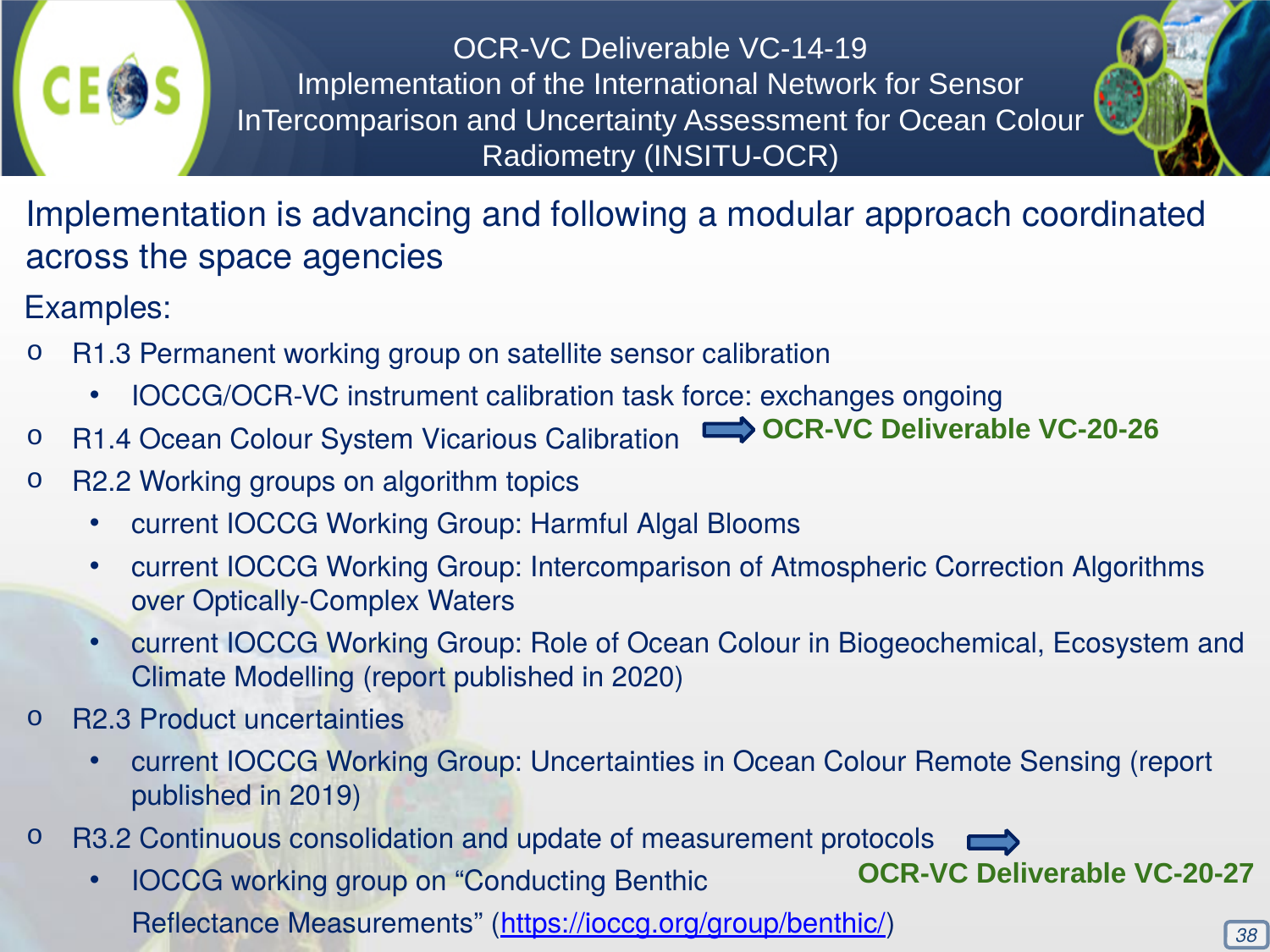

OCR-VC Deliverable VC-14-19
Implementation of the International Network for Sensor InTercomparison and Uncertainty Assessment for Ocean Colour Radiometry (INSITU-OCR)

Implementation is advancing and following a modular approach coordinated across the space agencies
Examples:
R1.3 Permanent working group on satellite sensor calibration
IOCCG/OCR-VC instrument calibration task force: exchanges ongoing
R1.4 Ocean Colour System Vicarious Calibration
R2.2 Working groups on algorithm topics
current IOCCG Working Group: Harmful Algal Blooms
current IOCCG Working Group: Intercomparison of Atmospheric Correction Algorithms over Optically-Complex Waters
current IOCCG Working Group: Role of Ocean Colour in Biogeochemical, Ecosystem and Climate Modelling (report published in 2020)
R2.3 Product uncertainties
current IOCCG Working Group: Uncertainties in Ocean Colour Remote Sensing (report published in 2019)
R3.2 Continuous consolidation and update of measurement protocols
IOCCG working group on “Conducting Benthic
Reflectance Measurements” (https://ioccg.org/group/benthic/)

OCR-VC Deliverable VC-20-26

OCR-VC Deliverable VC-20-27
38